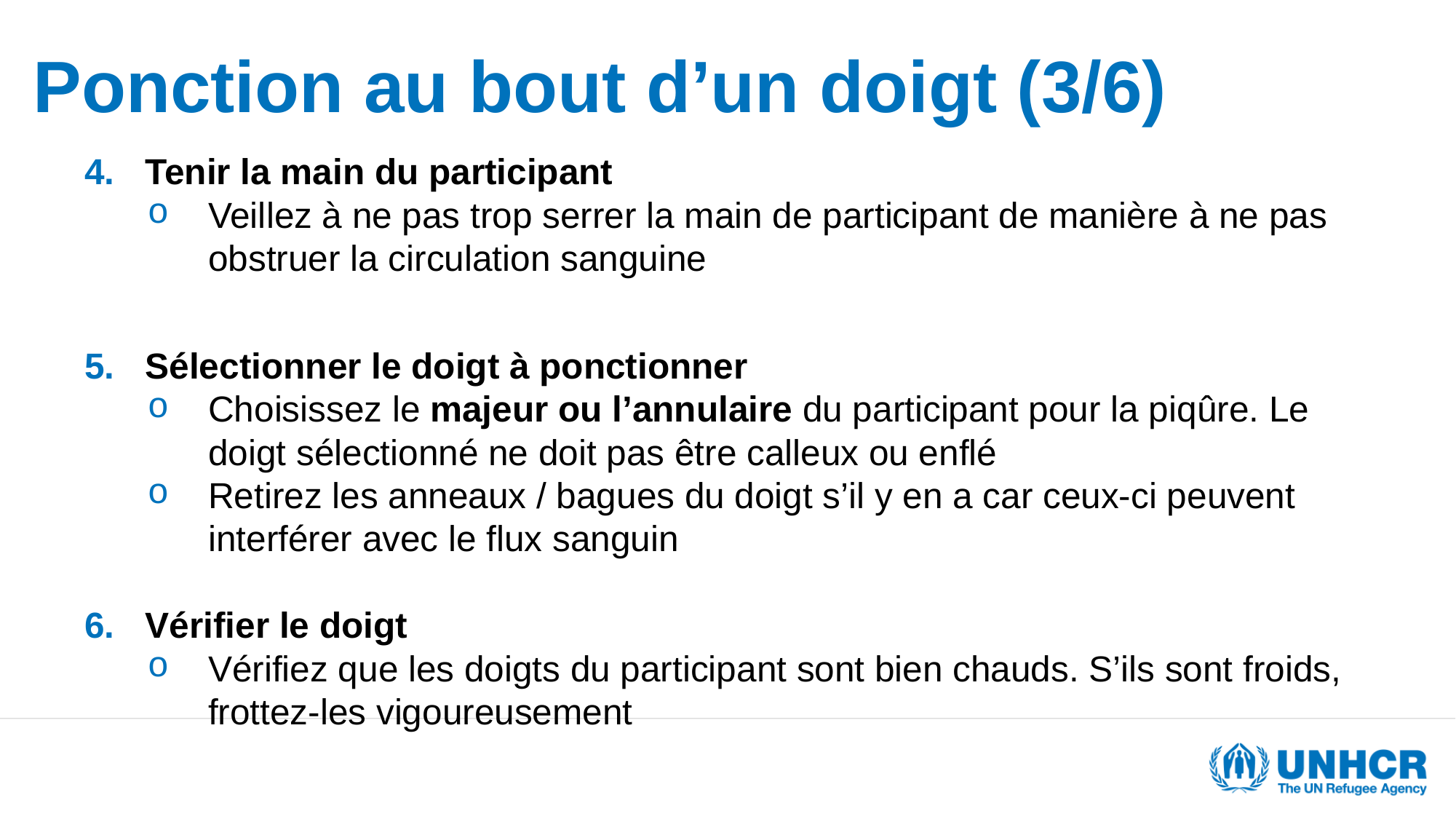

# Ponction au bout d’un doigt (3/6)
Tenir la main du participant
Veillez à ne pas trop serrer la main de participant de manière à ne pas obstruer la circulation sanguine

Sélectionner le doigt à ponctionner
Choisissez le majeur ou l’annulaire du participant pour la piqûre. Le doigt sélectionné ne doit pas être calleux ou enflé
Retirez les anneaux / bagues du doigt s’il y en a car ceux-ci peuvent interférer avec le flux sanguin

Vérifier le doigt
Vérifiez que les doigts du participant sont bien chauds. S’ils sont froids, frottez-les vigoureusement